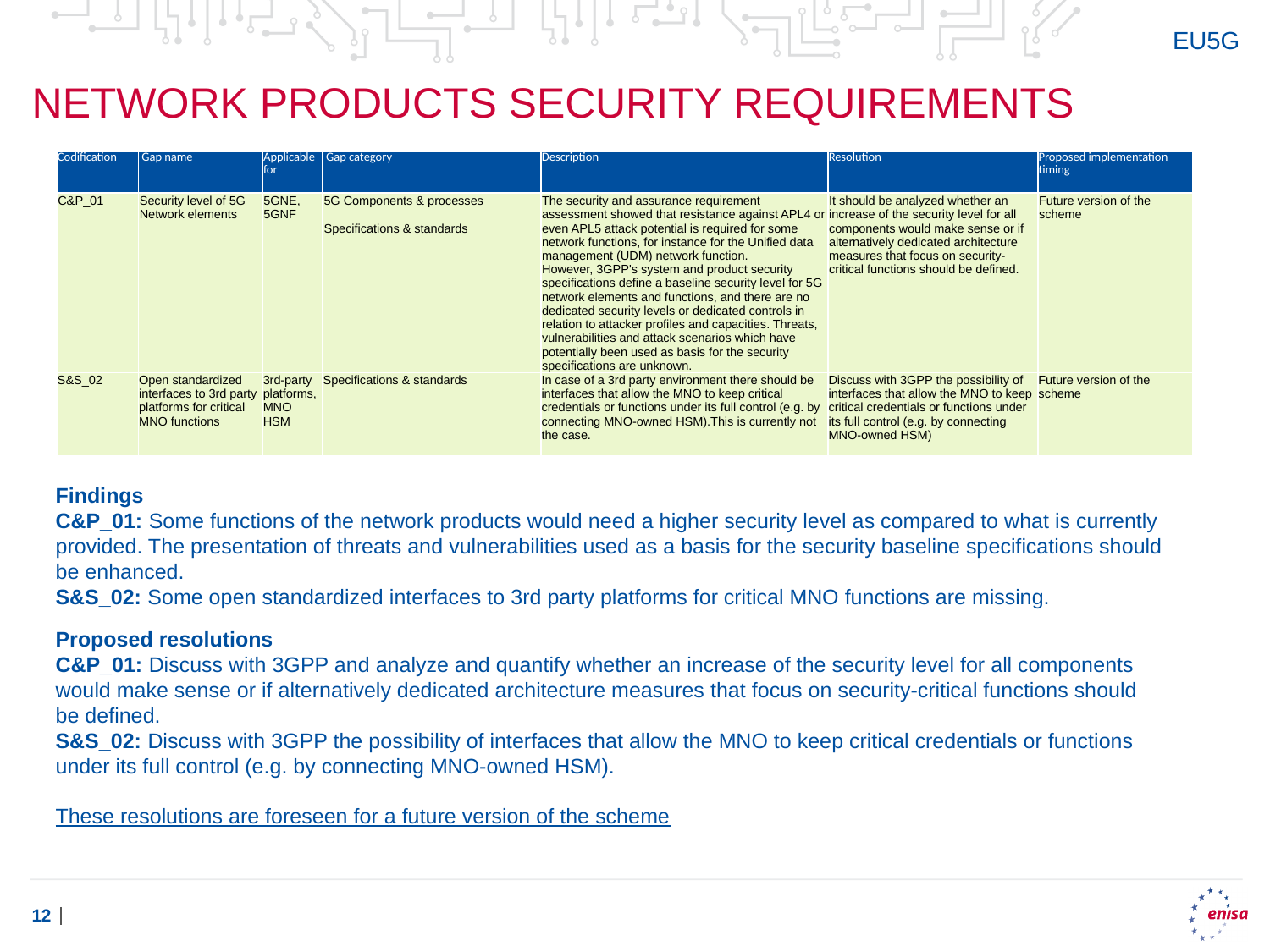

EU5G

# NETwork products security requirements
| Codification | Gap name | Applicable for | Gap category | Description | Resolution | Proposed implementation timing |
| --- | --- | --- | --- | --- | --- | --- |
| C&P\_01 | Security level of 5G Network elements | 5GNE, 5GNF | 5G Components & processes Specifications & standards | The security and assurance requirement assessment showed that resistance against APL4 or even APL5 attack potential is required for some network functions, for instance for the Unified data management (UDM) network function. However, 3GPP's system and product security specifications define a baseline security level for 5G network elements and functions, and there are no dedicated security levels or dedicated controls in relation to attacker profiles and capacities. Threats, vulnerabilities and attack scenarios which have potentially been used as basis for the security specifications are unknown. | It should be analyzed whether an increase of the security level for all components would make sense or if alternatively dedicated architecture measures that focus on security-critical functions should be defined. | Future version of the scheme |
| S&S\_02 | Open standardized interfaces to 3rd party platforms for critical MNO functions | 3rd-party platforms, MNO HSM | Specifications & standards | In case of a 3rd party environment there should be interfaces that allow the MNO to keep critical credentials or functions under its full control (e.g. by connecting MNO-owned HSM).This is currently not the case. | Discuss with 3GPP the possibility of interfaces that allow the MNO to keep critical credentials or functions under its full control (e.g. by connecting MNO-owned HSM) | Future version of the scheme |
Findings
C&P_01: Some functions of the network products would need a higher security level as compared to what is currently provided. The presentation of threats and vulnerabilities used as a basis for the security baseline specifications should be enhanced.
S&S_02: Some open standardized interfaces to 3rd party platforms for critical MNO functions are missing.

Proposed resolutions
C&P_01: Discuss with 3GPP and analyze and quantify whether an increase of the security level for all components would make sense or if alternatively dedicated architecture measures that focus on security-critical functions should be defined.
S&S_02: Discuss with 3GPP the possibility of interfaces that allow the MNO to keep critical credentials or functions under its full control (e.g. by connecting MNO-owned HSM).

These resolutions are foreseen for a future version of the scheme